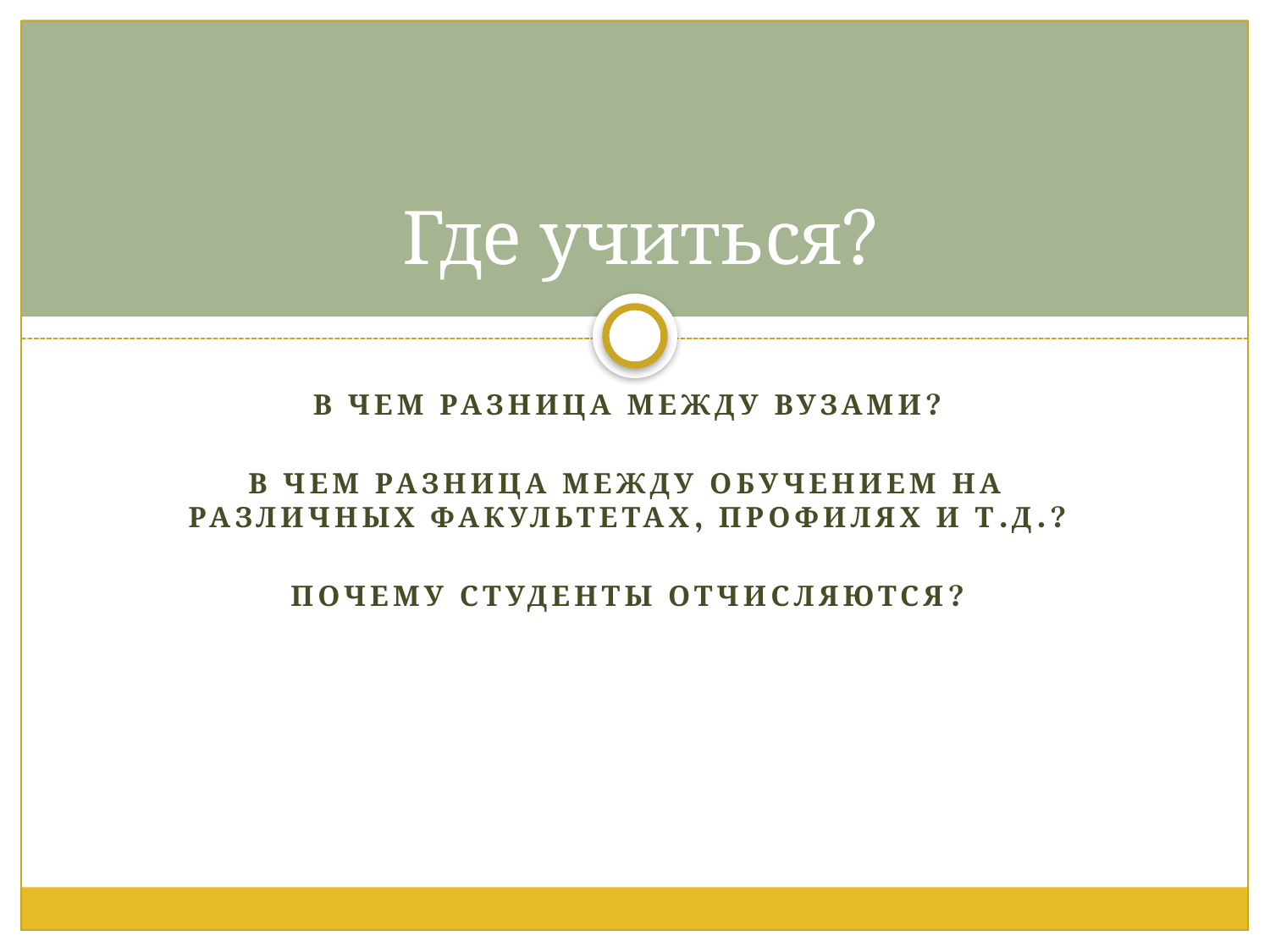

# Где учиться?
В чем разница между вузами?

В чем разница между обучением на различных факультетах, профилях и т.д.?

Почему студенты отчисляются?